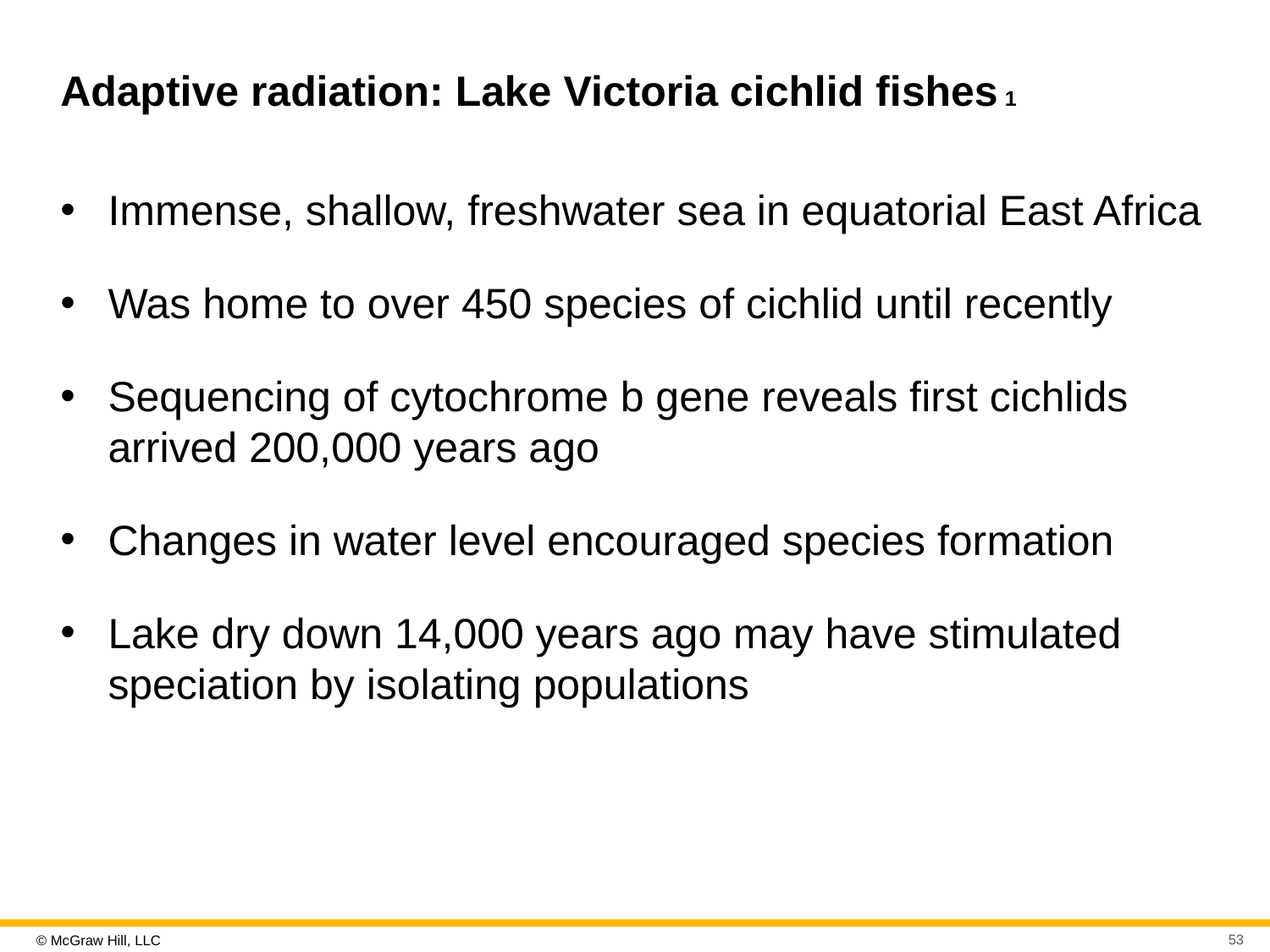

# Adaptive radiation: Lake Victoria cichlid fishes 1
Immense, shallow, freshwater sea in equatorial East Africa
Was home to over 450 species of cichlid until recently
Sequencing of cytochrome b gene reveals first cichlids arrived 200,000 years ago
Changes in water level encouraged species formation
Lake dry down 14,000 years ago may have stimulated speciation by isolating populations
53